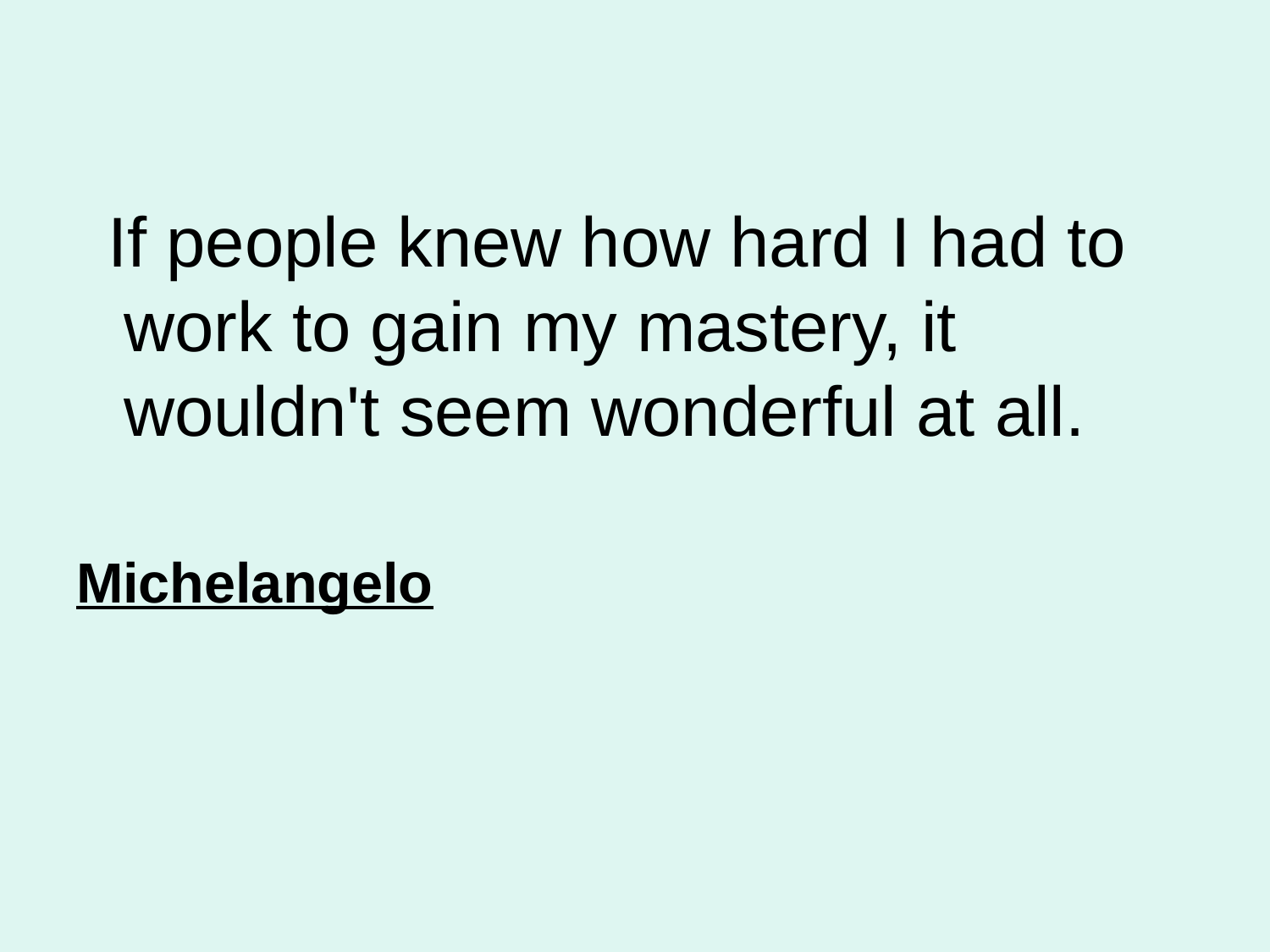

If people knew how hard I had to work to gain my mastery, it wouldn't seem wonderful at all.
Michelangelo